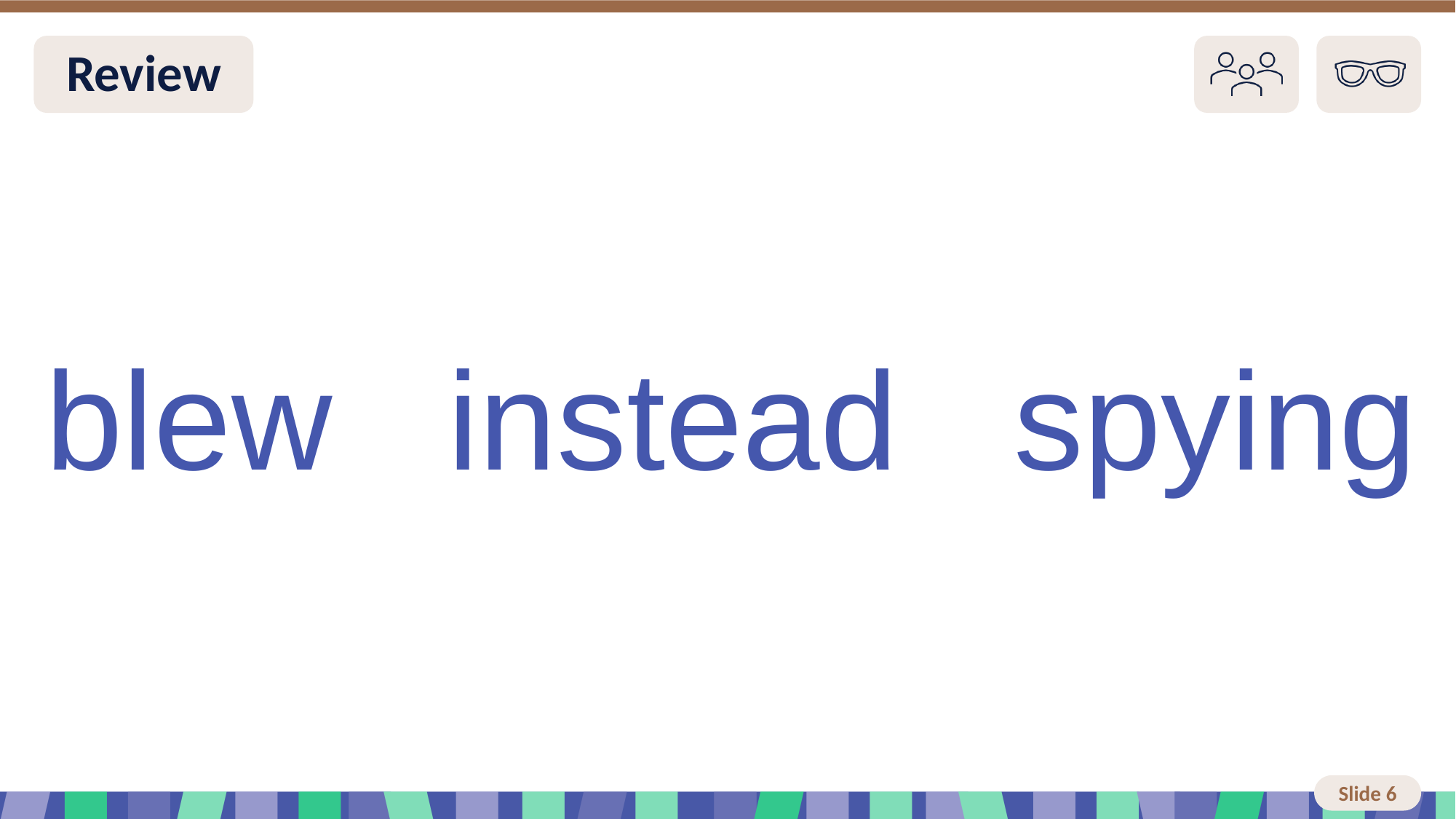

Slide 6 Review You do
blew   instead   spying